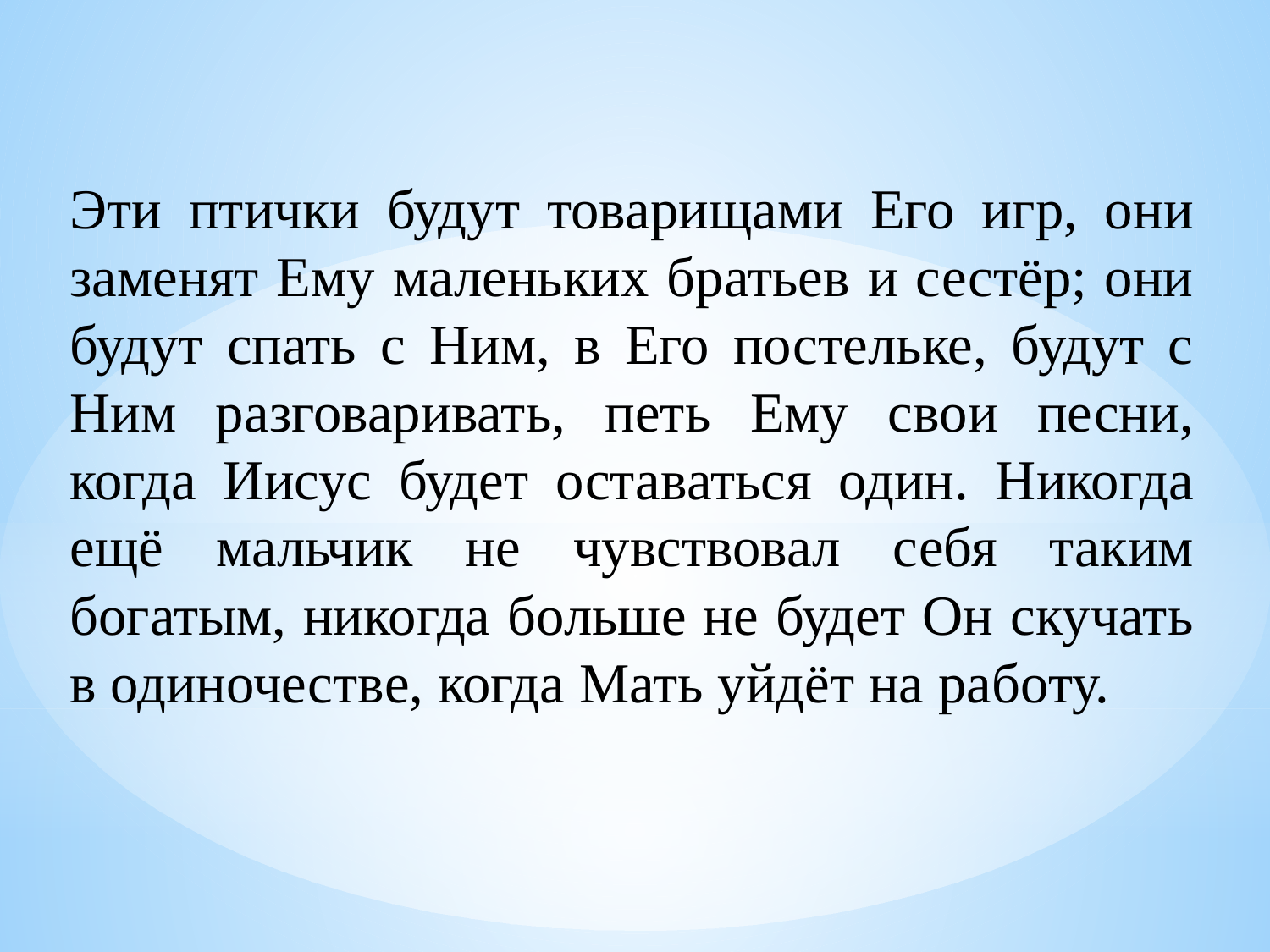

Эти птички будут товарищами Его игр, они заменят Ему маленьких братьев и сестёр; они будут спать с Ним, в Его постельке, будут с Ним разговаривать, петь Ему свои песни, когда Иисус будет оставаться один. Никогда ещё мальчик не чувствовал себя таким богатым, никогда больше не будет Он скучать в одиночестве, когда Мать уйдёт на работу.